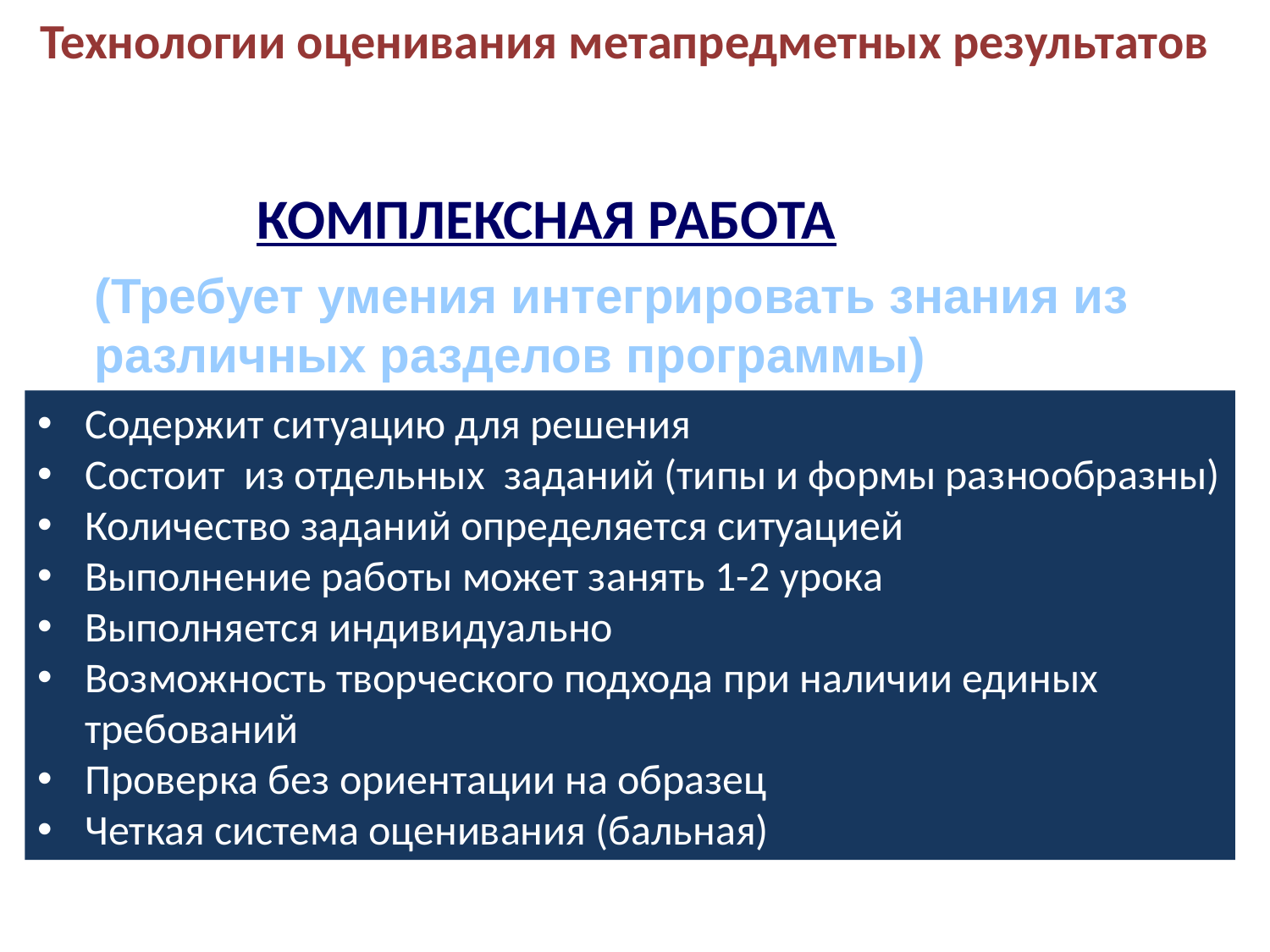

# Технологии оценивания метапредметных результатов
КОМПЛЕКСНАЯ РАБОТА
(Требует умения интегрировать знания из различных разделов программы)

Содержит ситуацию для решения
Состоит  из отдельных  заданий (типы и формы разнообразны)
Количество заданий определяется ситуацией
Выполнение работы может занять 1-2 урока
Выполняется индивидуально
Возможность творческого подхода при наличии единых требований
Проверка без ориентации на образец
Четкая система оценивания (бальная)